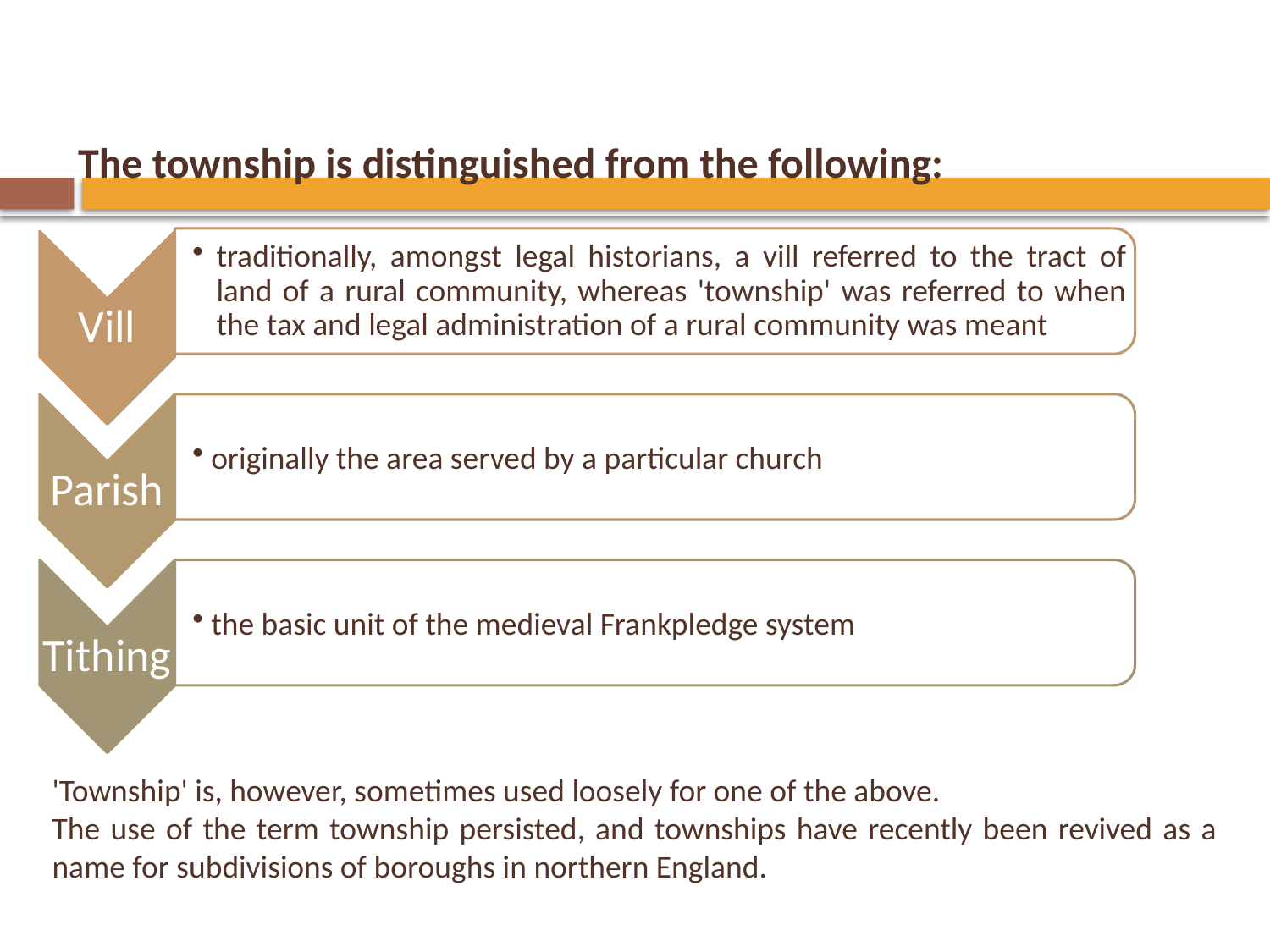

# The township is distinguished from the following:
Vill
traditionally, amongst legal historians, a vill referred to the tract of land of a rural community, whereas 'township' was referred to when the tax and legal administration of a rural community was meant
Parish
 originally the area served by a particular church
Tithing
 the basic unit of the medieval Frankpledge system
'Township' is, however, sometimes used loosely for one of the above.
The use of the term township persisted, and townships have recently been revived as a name for subdivisions of boroughs in northern England.